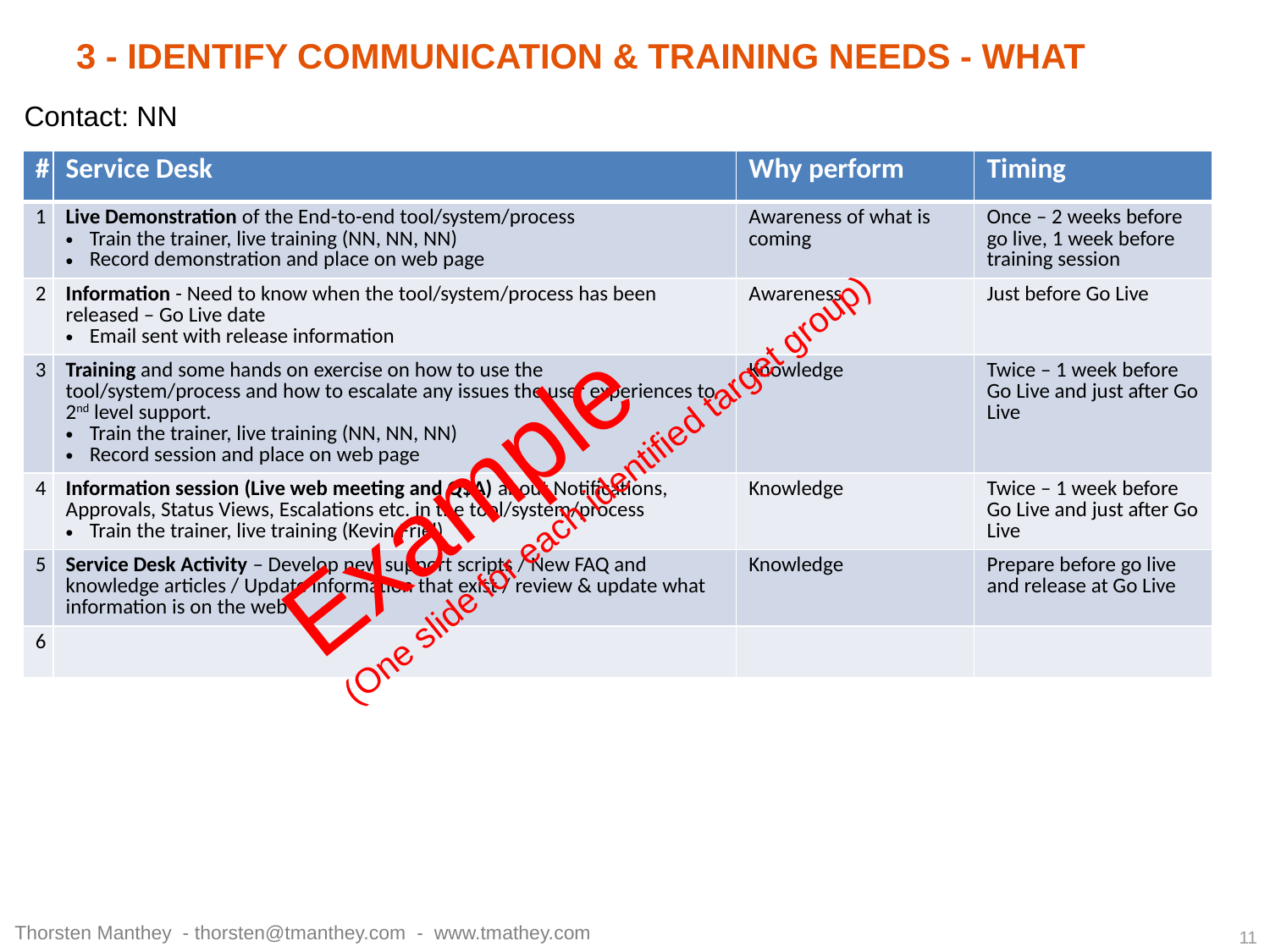

3 - Identify Communication & Training Needs - WHAT
Contact: NN
| # | Service Desk | Why perform | Timing |
| --- | --- | --- | --- |
| 1 | Live Demonstration of the End-to-end tool/system/process Train the trainer, live training (NN, NN, NN) Record demonstration and place on web page | Awareness of what is coming | Once – 2 weeks before go live, 1 week before training session |
| 2 | Information - Need to know when the tool/system/process has been released – Go Live date Email sent with release information | Awareness | Just before Go Live |
| 3 | Training and some hands on exercise on how to use the tool/system/process and how to escalate any issues the user experiences to 2nd level support. Train the trainer, live training (NN, NN, NN) Record session and place on web page | Knowledge | Twice – 1 week before Go Live and just after Go Live |
| 4 | Information session (Live web meeting and Q$A) about Notifications, Approvals, Status Views, Escalations etc. in the tool/system/process Train the trainer, live training (Kevin Friel) | Knowledge | Twice – 1 week before Go Live and just after Go Live |
| 5 | Service Desk Activity – Develop new support scripts / New FAQ and knowledge articles / Update information that exist / review & update what information is on the web | Knowledge | Prepare before go live and release at Go Live |
| 6 |  |  |  |
Example
(One slide for each identified target group)
Thorsten Manthey  - thorsten@tmanthey.com  -  www.tmathey.com
11